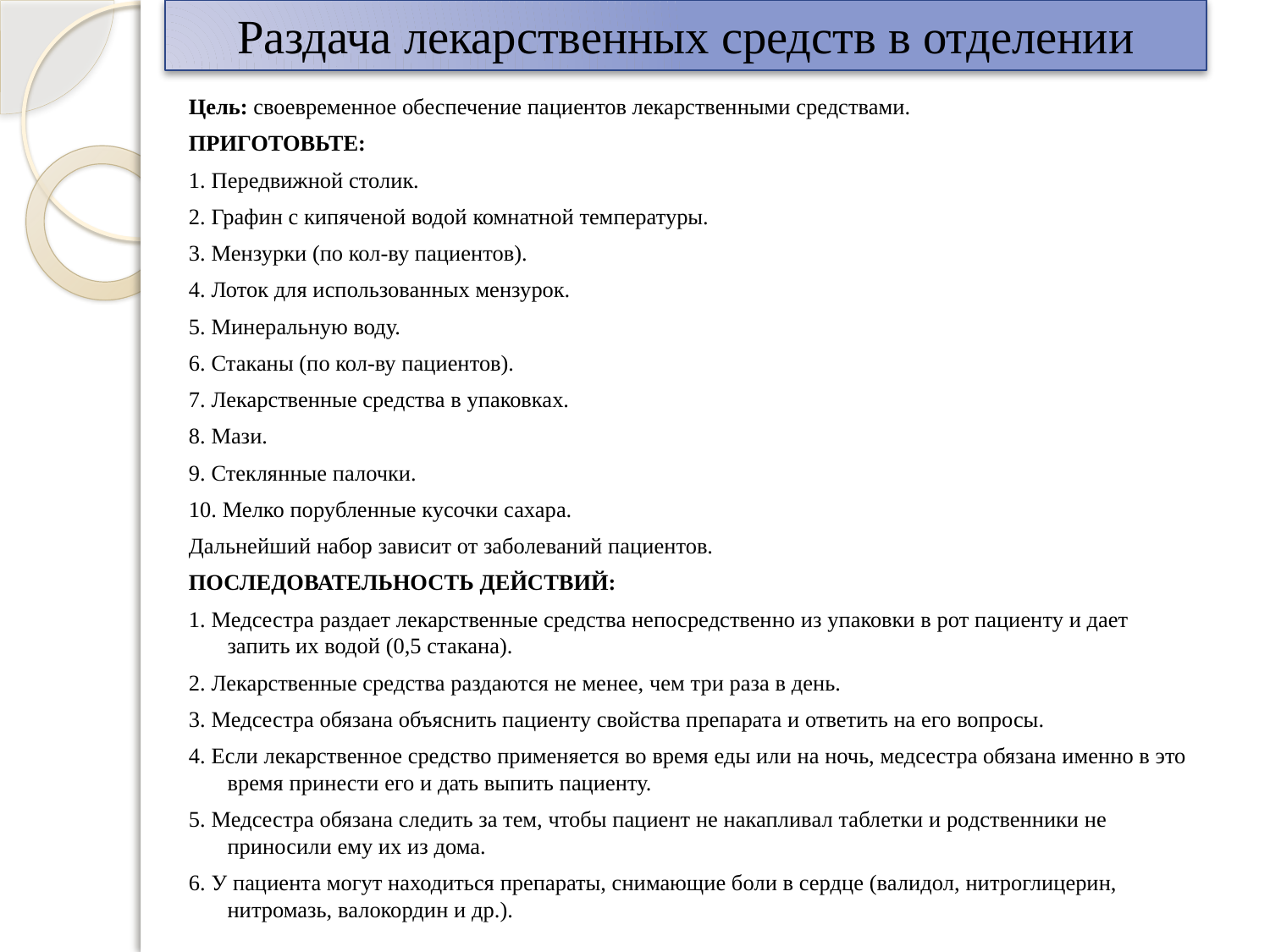

# Раздача лекарственных средств в отделении
Цель: своевременное обеспечение пациентов лекарственными средствами.
ПРИГОТОВЬТЕ:
1. Передвижной столик.
2. Графин с кипяченой водой комнатной температуры.
3. Мензурки (по кол-ву пациентов).
4. Лоток для использованных мензурок.
5. Минеральную воду.
6. Стаканы (по кол-ву пациентов).
7. Лекарственные средства в упаковках.
8. Мази.
9. Стеклянные палочки.
10. Мелко порубленные кусочки сахара.
Дальнейший набор зависит от заболеваний пациентов.
ПОСЛЕДОВАТЕЛЬНОСТЬ ДЕЙСТВИЙ:
1. Медсестра раздает лекарственные средства непосредственно из упаковки в рот пациенту и дает запить их водой (0,5 стакана).
2. Лекарственные средства раздаются не менее, чем три раза в день.
3. Медсестра обязана объяснить пациенту свойства препарата и ответить на его вопросы.
4. Если лекарственное средство применяется во время еды или на ночь, медсестра обязана именно в это время принести его и дать выпить пациенту.
5. Медсестра обязана следить за тем, чтобы пациент не накапливал таблетки и родственники не приносили ему их из дома.
6. У пациента могут находиться препараты, снимающие боли в сердце (валидол, нитроглицерин, нитромазь, валокордин и др.).